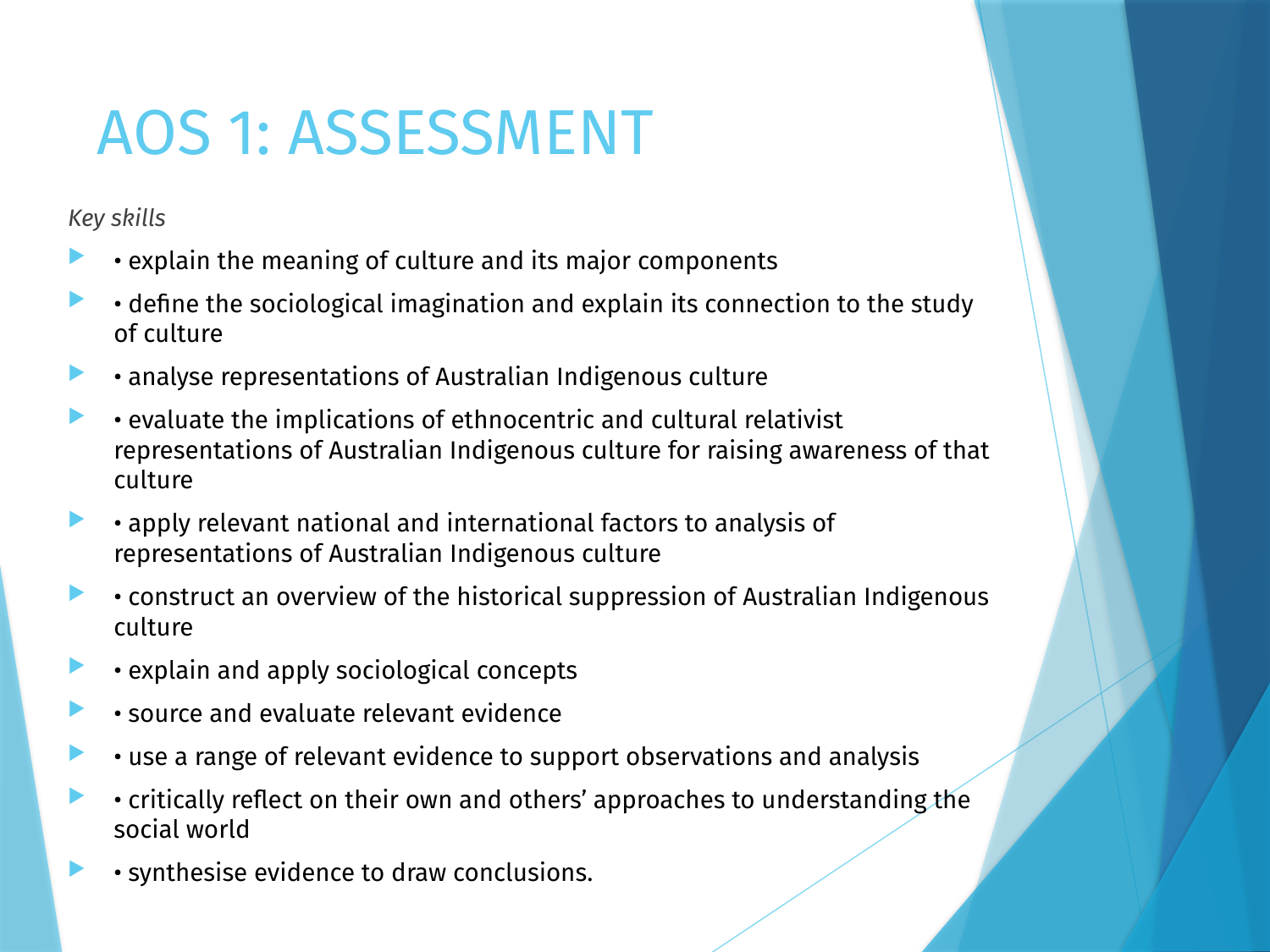

# AOS 1: ASSESSMENT
Key skills
• explain the meaning of culture and its major components
• define the sociological imagination and explain its connection to the study of culture
• analyse representations of Australian Indigenous culture
• evaluate the implications of ethnocentric and cultural relativist representations of Australian Indigenous culture for raising awareness of that culture
• apply relevant national and international factors to analysis of representations of Australian Indigenous culture
• construct an overview of the historical suppression of Australian Indigenous culture
• explain and apply sociological concepts
• source and evaluate relevant evidence
• use a range of relevant evidence to support observations and analysis
• critically reflect on their own and others’ approaches to understanding the social world
• synthesise evidence to draw conclusions.